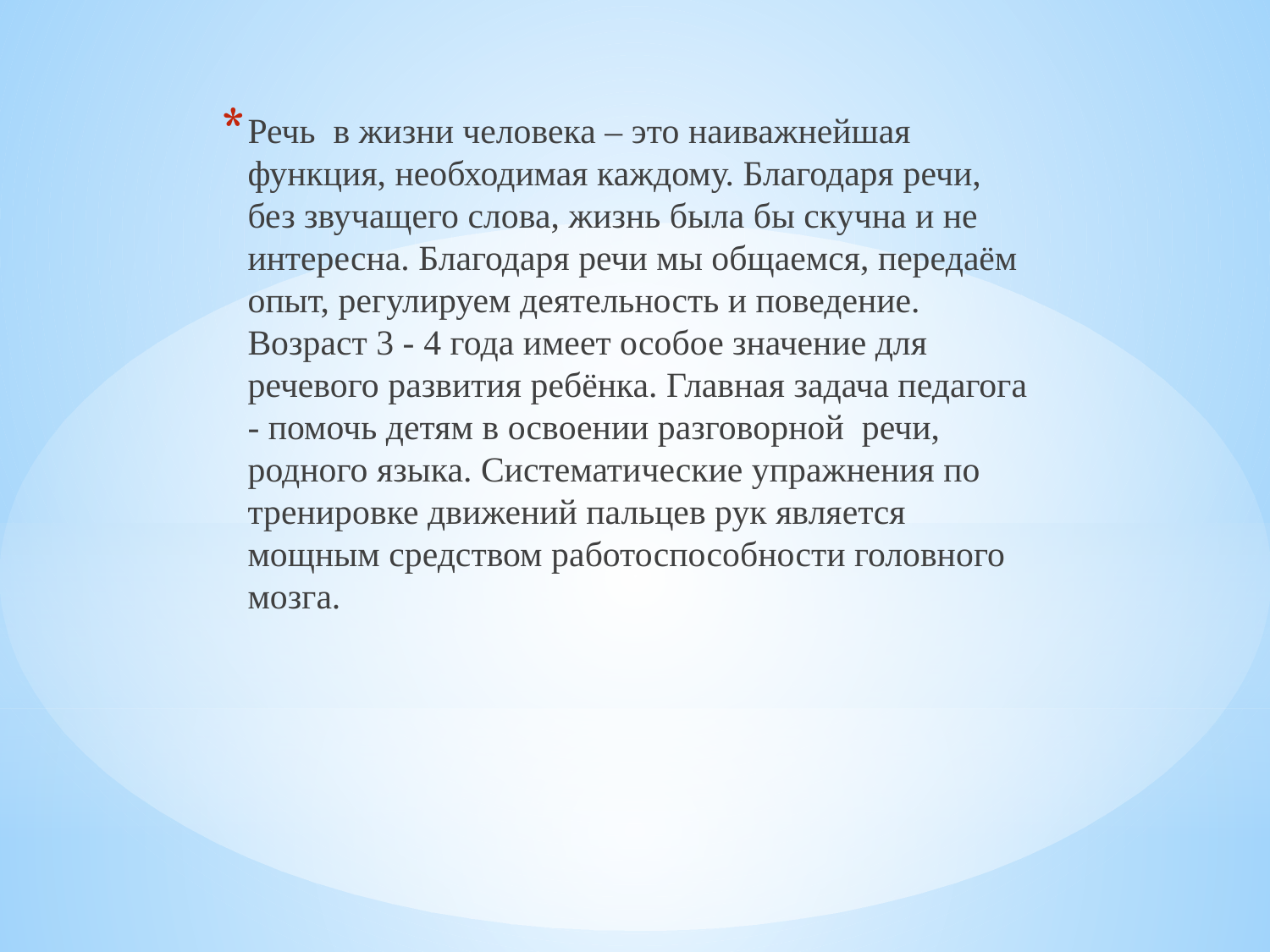

Речь  в жизни человека – это наиважнейшая функция, необходимая каждому. Благодаря речи, без звучащего слова, жизнь была бы скучна и не интересна. Благодаря речи мы общаемся, передаём опыт, регулируем деятельность и поведение. Возраст 3 - 4 года имеет особое значение для речевого развития ребёнка. Главная задача педагога - помочь детям в освоении разговорной  речи, родного языка. Систематические упражнения по тренировке движений пальцев рук является мощным средством работоспособности головного мозга.
#